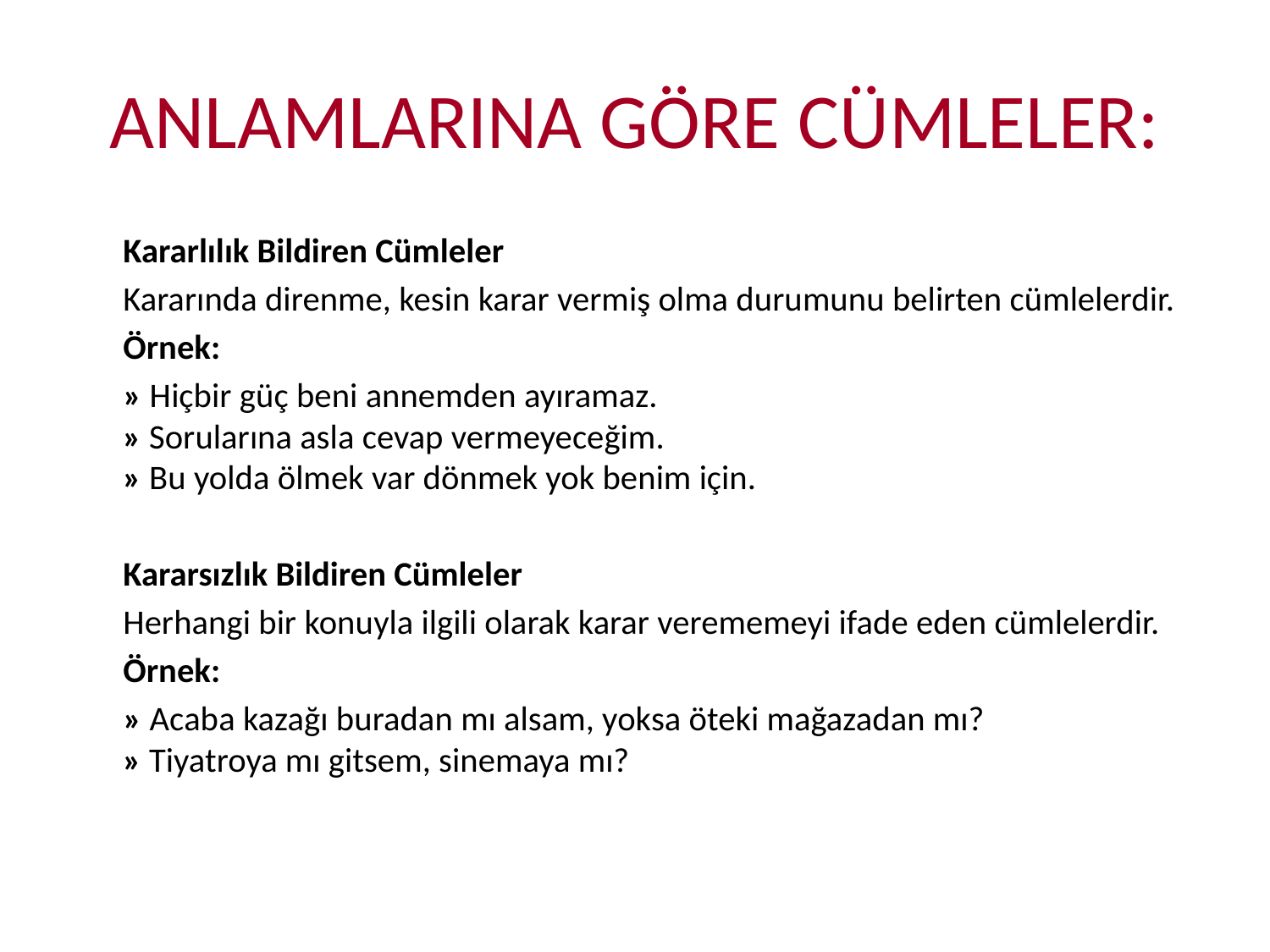

# ANLAMLARINA GÖRE CÜMLELER:
      Kararlılık Bildiren Cümleler
      Kararında direnme, kesin karar vermiş olma durumunu belirten cümlelerdir.
      Örnek:
      » Hiçbir güç beni annemden ayıramaz.
» Sorularına asla cevap vermeyeceğim.
» Bu yolda ölmek var dönmek yok benim için.

      Kararsızlık Bildiren Cümleler
      Herhangi bir konuyla ilgili olarak karar verememeyi ifade eden cümlelerdir.
      Örnek:
      » Acaba kazağı buradan mı alsam, yoksa öteki mağazadan mı?
» Tiyatroya mı gitsem, sinemaya mı?